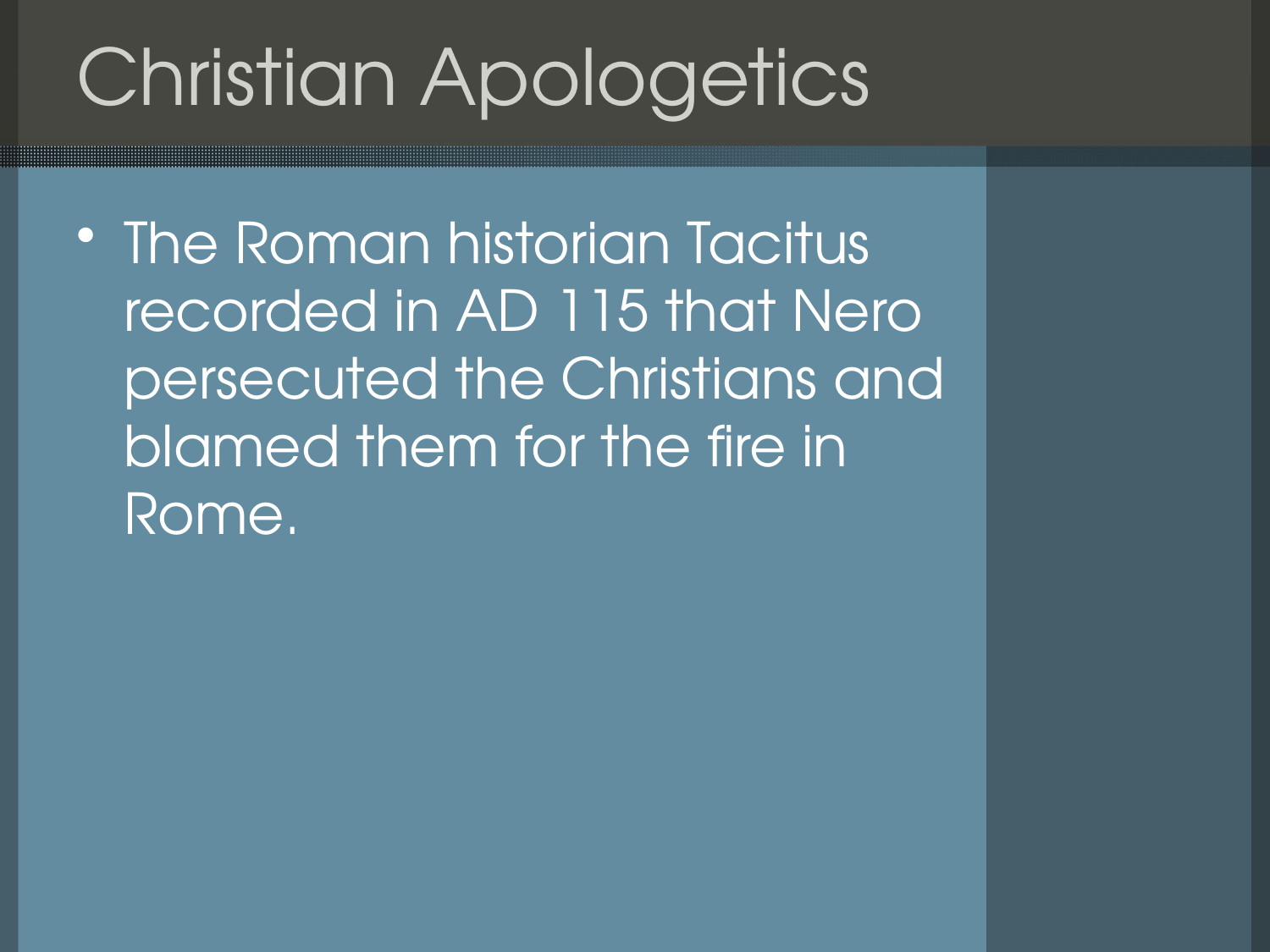

# Christian Apologetics
The Roman historian Tacitus recorded in AD 115 that Nero persecuted the Christians and blamed them for the fire in Rome.